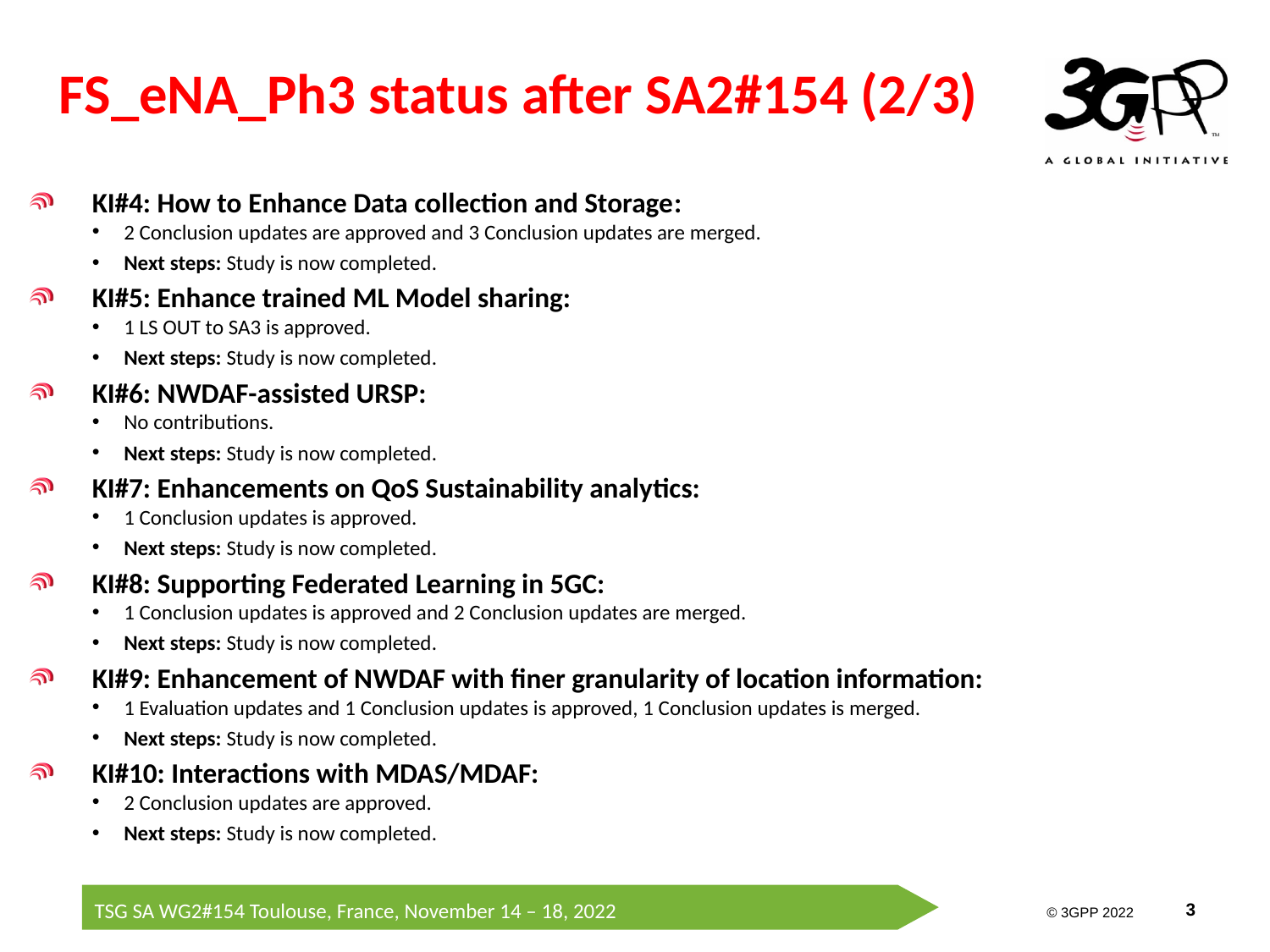

# FS_eNA_Ph3 status after SA2#154 (2/3)
KI#4: How to Enhance Data collection and Storage:
2 Conclusion updates are approved and 3 Conclusion updates are merged.
Next steps: Study is now completed.
KI#5: Enhance trained ML Model sharing:
1 LS OUT to SA3 is approved.
Next steps: Study is now completed.
KI#6: NWDAF-assisted URSP:
No contributions.
Next steps: Study is now completed.
KI#7: Enhancements on QoS Sustainability analytics:
1 Conclusion updates is approved.
Next steps: Study is now completed.
KI#8: Supporting Federated Learning in 5GC:
1 Conclusion updates is approved and 2 Conclusion updates are merged.
Next steps: Study is now completed.
KI#9: Enhancement of NWDAF with finer granularity of location information:
1 Evaluation updates and 1 Conclusion updates is approved, 1 Conclusion updates is merged.
Next steps: Study is now completed.
KI#10: Interactions with MDAS/MDAF:
2 Conclusion updates are approved.
Next steps: Study is now completed.